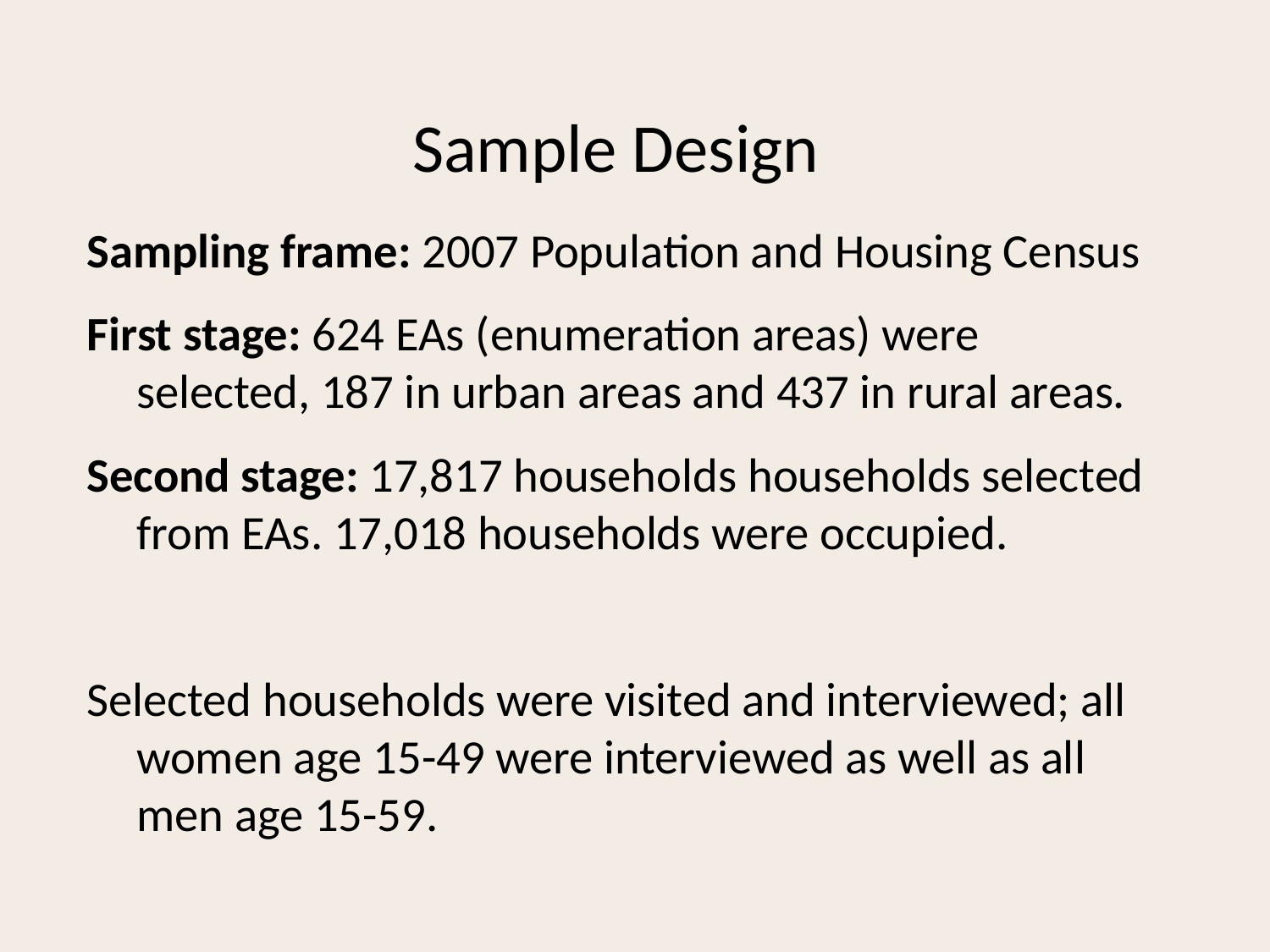

Sample Design
Sampling frame: 2007 Population and Housing Census
First stage: 624 EAs (enumeration areas) were selected, 187 in urban areas and 437 in rural areas.
Second stage: 17,817 households households selected from EAs. 17,018 households were occupied.

Selected households were visited and interviewed; all women age 15-49 were interviewed as well as all men age 15-59.